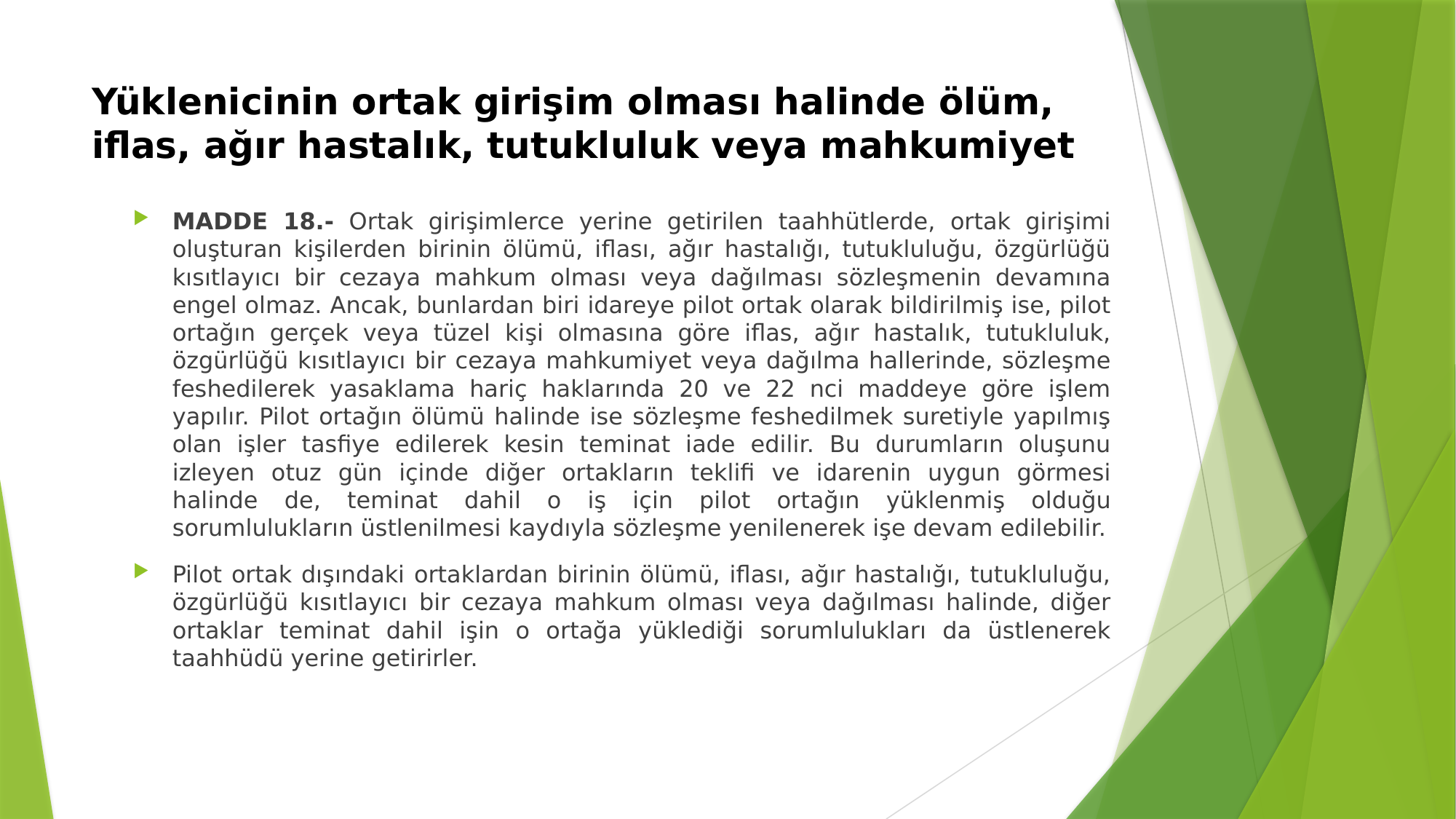

# Yüklenicinin ortak girişim olması halinde ölüm, iflas, ağır hastalık, tutukluluk veya mahkumiyet
MADDE 18.- Ortak girişimlerce yerine getirilen taahhütlerde, ortak girişimi oluşturan kişilerden birinin ölümü, iflası, ağır hastalığı, tutukluluğu, özgürlüğü kısıtlayıcı bir cezaya mahkum olması veya dağılması sözleşmenin devamına engel olmaz. Ancak, bunlardan biri idareye pilot ortak olarak bildirilmiş ise, pilot ortağın gerçek veya tüzel kişi olmasına göre iflas, ağır hastalık, tutukluluk, özgürlüğü kısıtlayıcı bir cezaya mahkumiyet veya dağılma hallerinde, sözleşme feshedilerek yasaklama hariç haklarında 20 ve 22 nci maddeye göre işlem yapılır. Pilot ortağın ölümü halinde ise sözleşme feshedilmek suretiyle yapılmış olan işler tasfiye edilerek kesin teminat iade edilir. Bu durumların oluşunu izleyen otuz gün içinde diğer ortakların teklifi ve idarenin uygun görmesi halinde de, teminat dahil o iş için pilot ortağın yüklenmiş olduğu sorumlulukların üstlenilmesi kaydıyla sözleşme yenilenerek işe devam edilebilir.
Pilot ortak dışındaki ortaklardan birinin ölümü, iflası, ağır hastalığı, tutukluluğu, özgürlüğü kısıtlayıcı bir cezaya mahkum olması veya dağılması halinde, diğer ortaklar teminat dahil işin o ortağa yüklediği sorumlulukları da üstlenerek taahhüdü yerine getirirler.